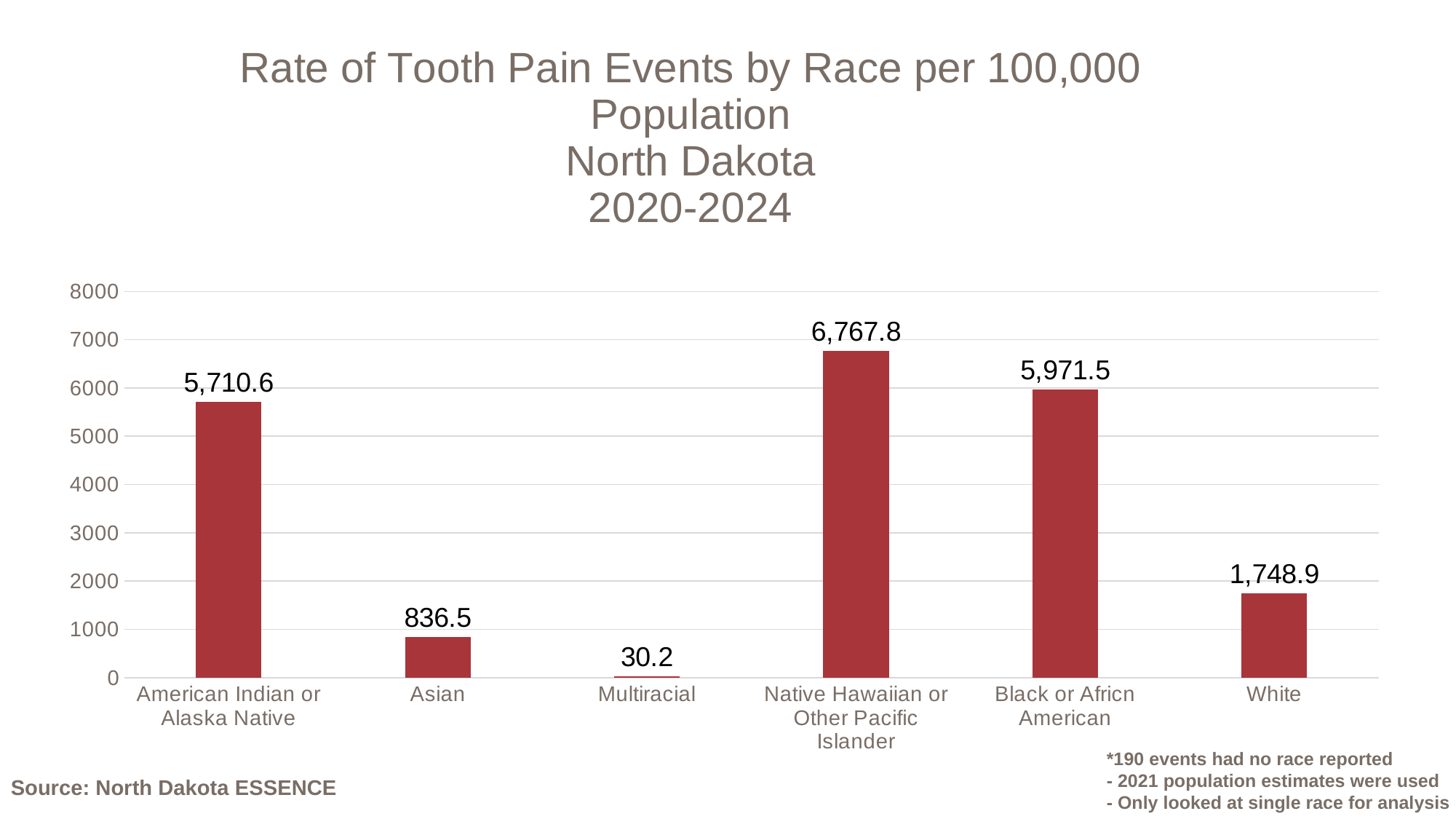

### Chart: Rate of Tooth Pain Events by Race per 100,000 Population
North Dakota
2020-2024

| Category | Race |
|---|---|
| American Indian or Alaska Native | 5710.559292125924 |
| Asian | 836.5142532282953 |
| Multiracial | 30.202355783751134 |
| Native Hawaiian or Other Pacific Islander | 6767.794632438739 |
| Black or Africn American | 5971.497802784509 |
| White | 1748.9494188414196 |
*190 events had no race reported
- 2021 population estimates were used
- Only looked at single race for analysis
Source: North Dakota ESSENCE